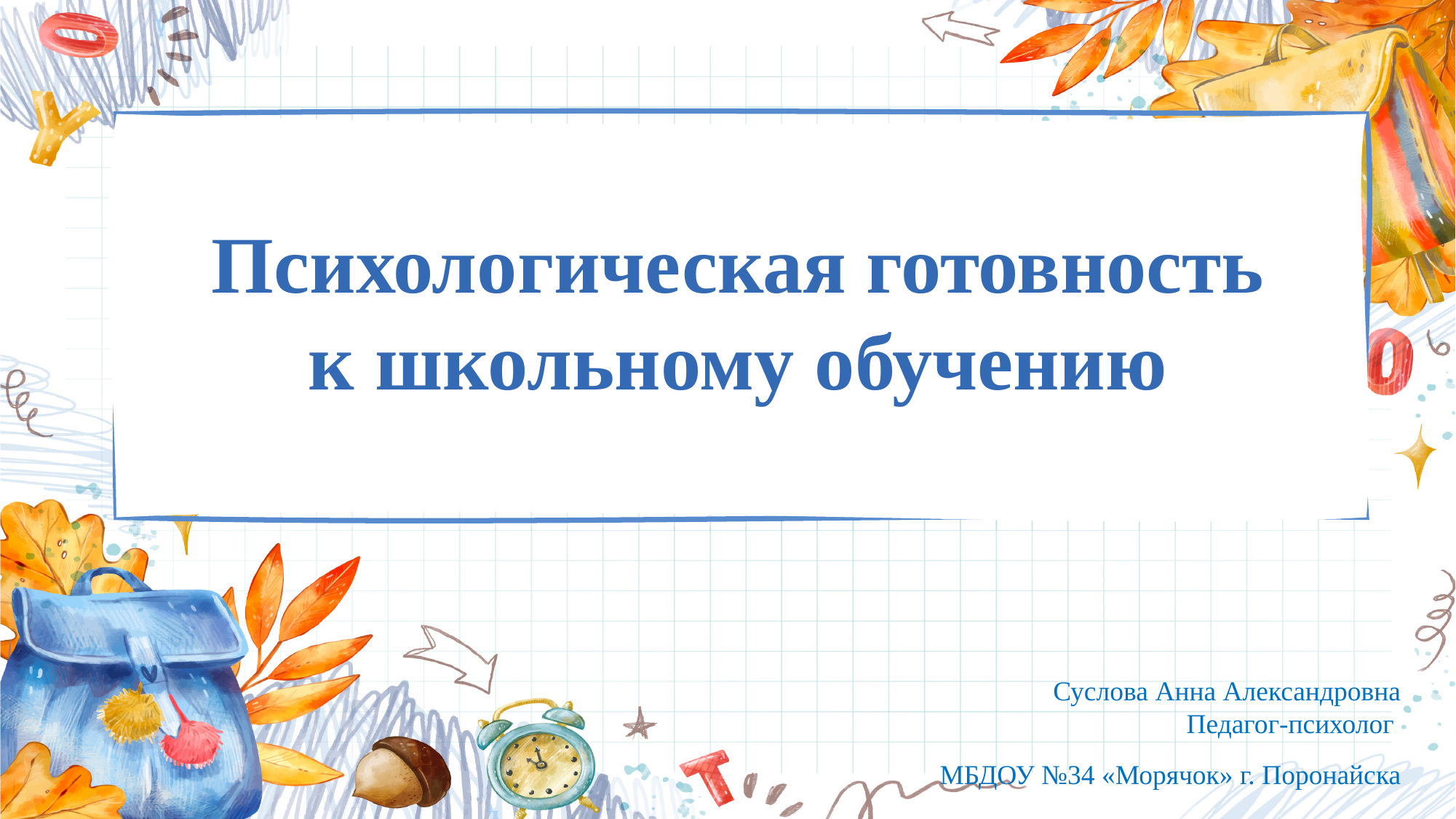

# Психологическая готовность к школьному обучению
Суслова Анна Александровна
Педагог-психолог
МБДОУ №34 «Морячок» г. Поронайска